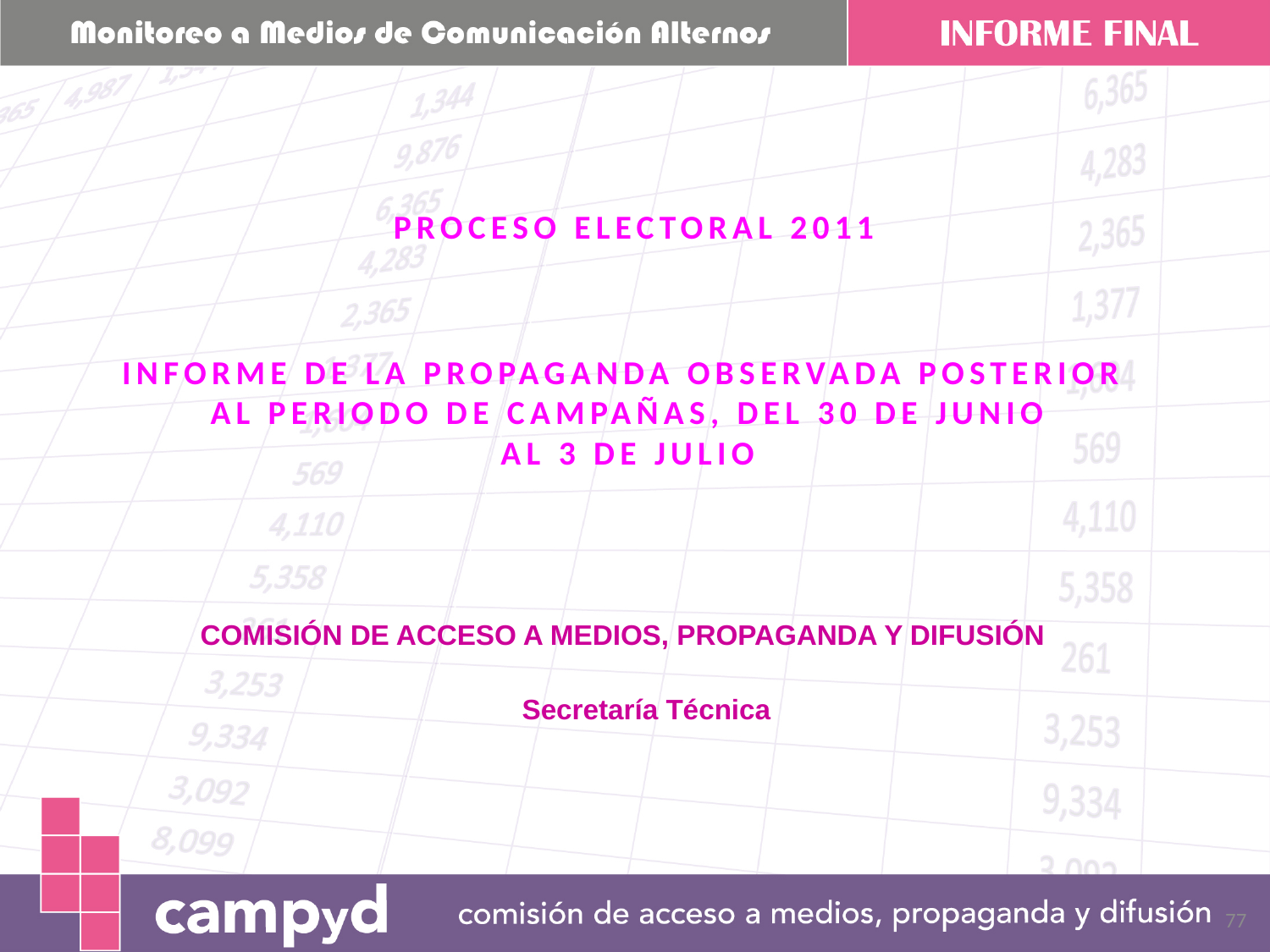

PROCESO ELECTORAL 2011
INFORME DE LA PROPAGANDA OBSERVADA POSTERIOR
AL PERIODO DE CAMPAÑAS, DEL 30 DE JUNIO
AL 3 DE JULIO
COMISIÓN DE ACCESO A MEDIOS, PROPAGANDA Y DIFUSIÓN
Secretaría Técnica
77